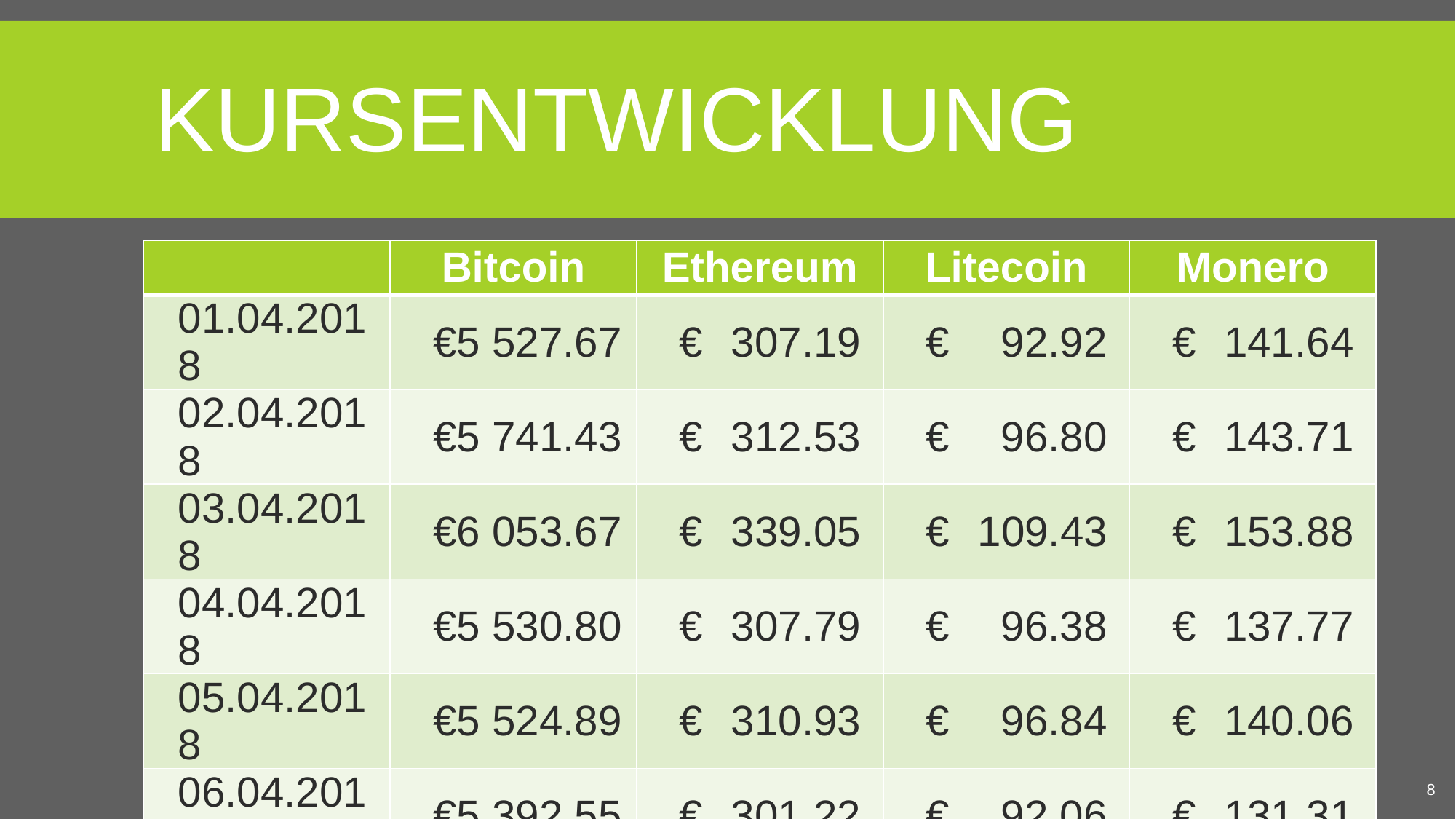

# Kursentwicklung
|  | Bitcoin | Ethereum | Litecoin | Monero |
| --- | --- | --- | --- | --- |
| 01.04.2018 | € 5 527.67 | € 307.19 | € 92.92 | € 141.64 |
| 02.04.2018 | € 5 741.43 | € 312.53 | € 96.80 | € 143.71 |
| 03.04.2018 | € 6 053.67 | € 339.05 | € 109.43 | € 153.88 |
| 04.04.2018 | € 5 530.80 | € 307.79 | € 96.38 | € 137.77 |
| 05.04.2018 | € 5 524.89 | € 310.93 | € 96.84 | € 140.06 |
| 06.04.2018 | € 5 392.55 | € 301.22 | € 92.06 | € 131.31 |
| 07.04.2018 | € 5 719.01 | € 319.08 | € 96.49 | € 39.25 |
8